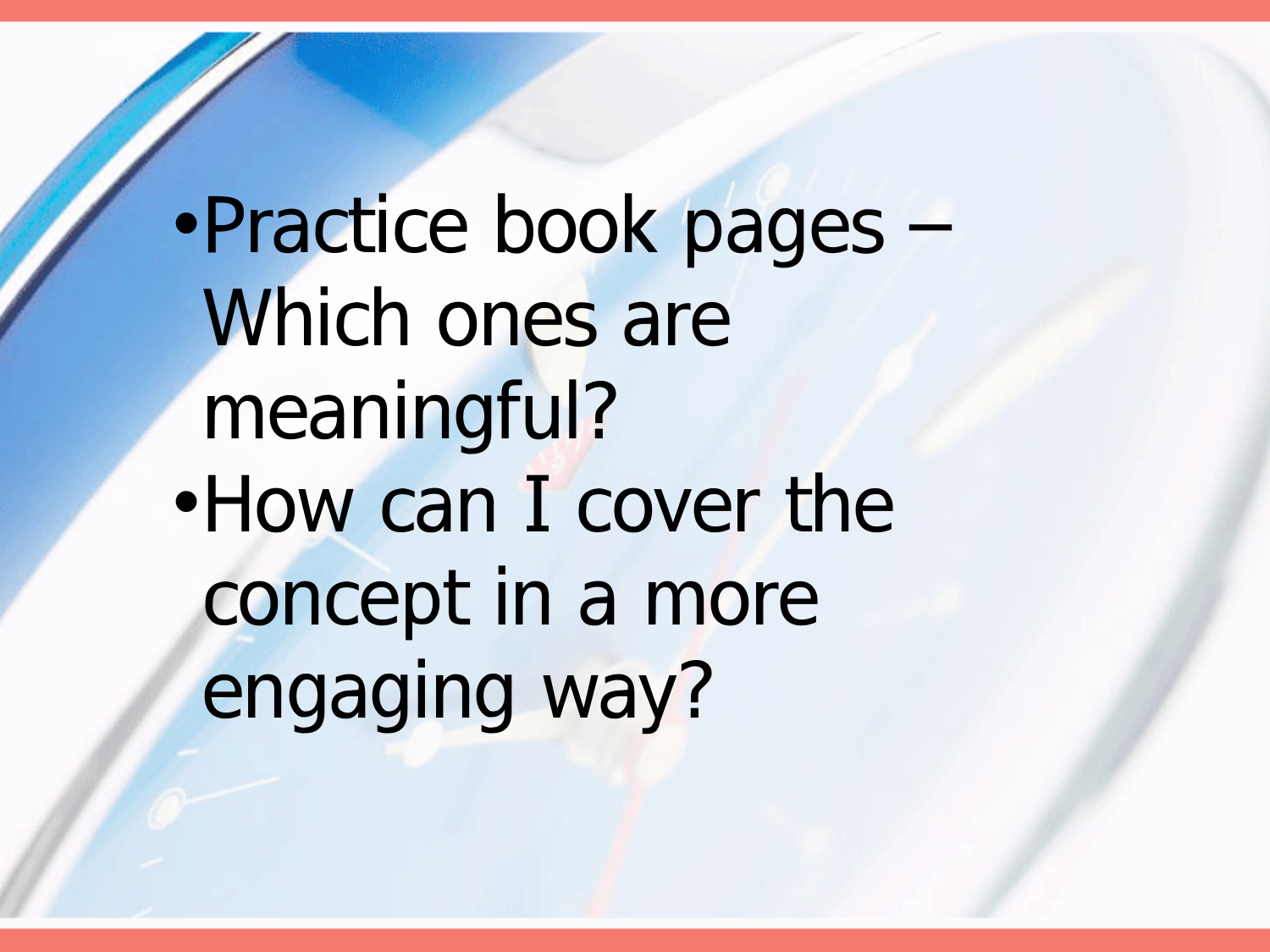

Practice book pages – Which ones are meaningful?
How can I cover the concept in a more engaging way?